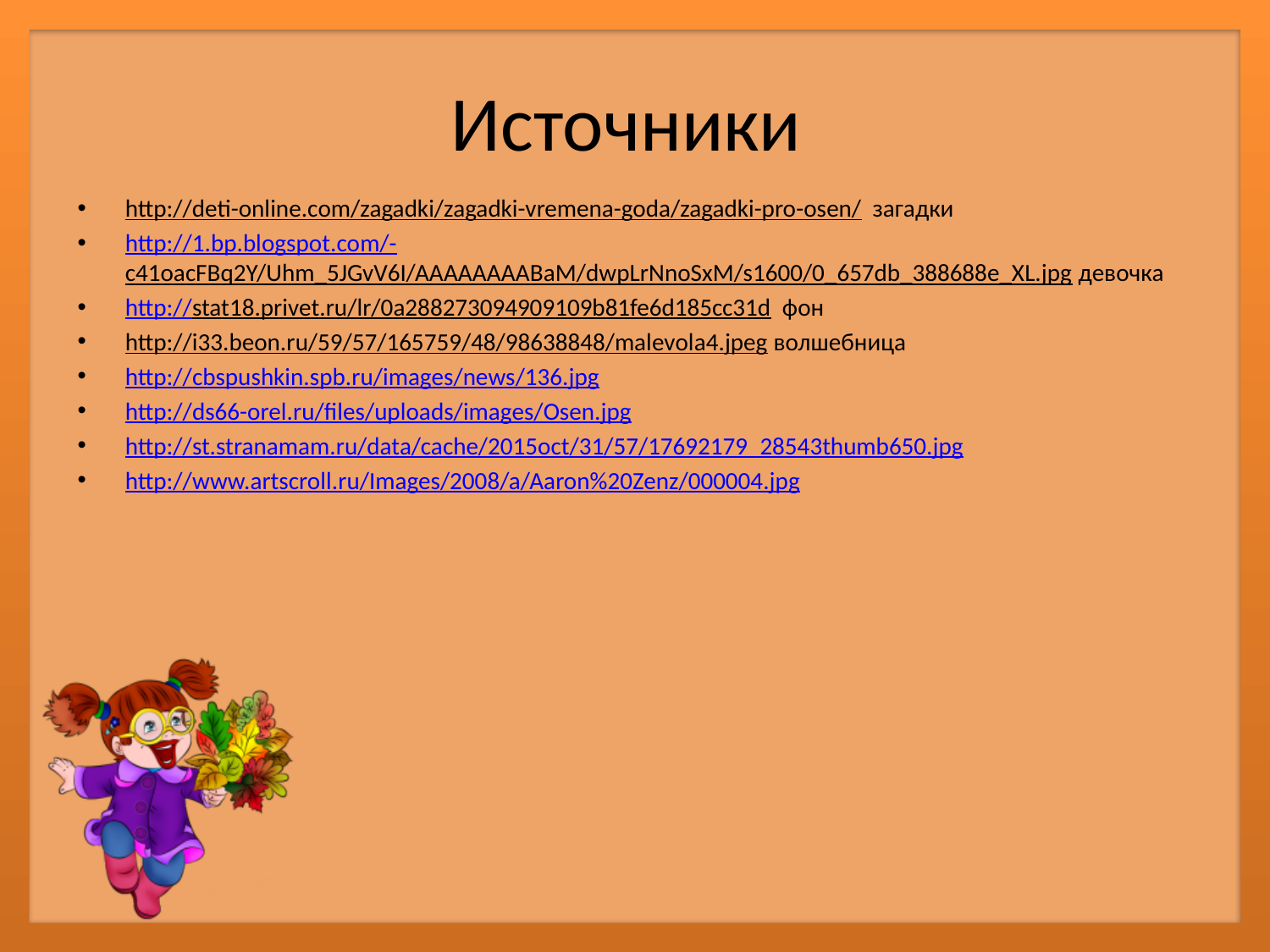

# Источники
http://deti-online.com/zagadki/zagadki-vremena-goda/zagadki-pro-osen/  загадки
http://1.bp.blogspot.com/-c41oacFBq2Y/Uhm_5JGvV6I/AAAAAAAABaM/dwpLrNnoSxM/s1600/0_657db_388688e_XL.jpg девочка
http://stat18.privet.ru/lr/0a288273094909109b81fe6d185cc31d  фон
http://i33.beon.ru/59/57/165759/48/98638848/malevola4.jpeg волшебница
http://cbspushkin.spb.ru/images/news/136.jpg
http://ds66-orel.ru/files/uploads/images/Osen.jpg
http://st.stranamam.ru/data/cache/2015oct/31/57/17692179_28543thumb650.jpg
http://www.artscroll.ru/Images/2008/a/Aaron%20Zenz/000004.jpg